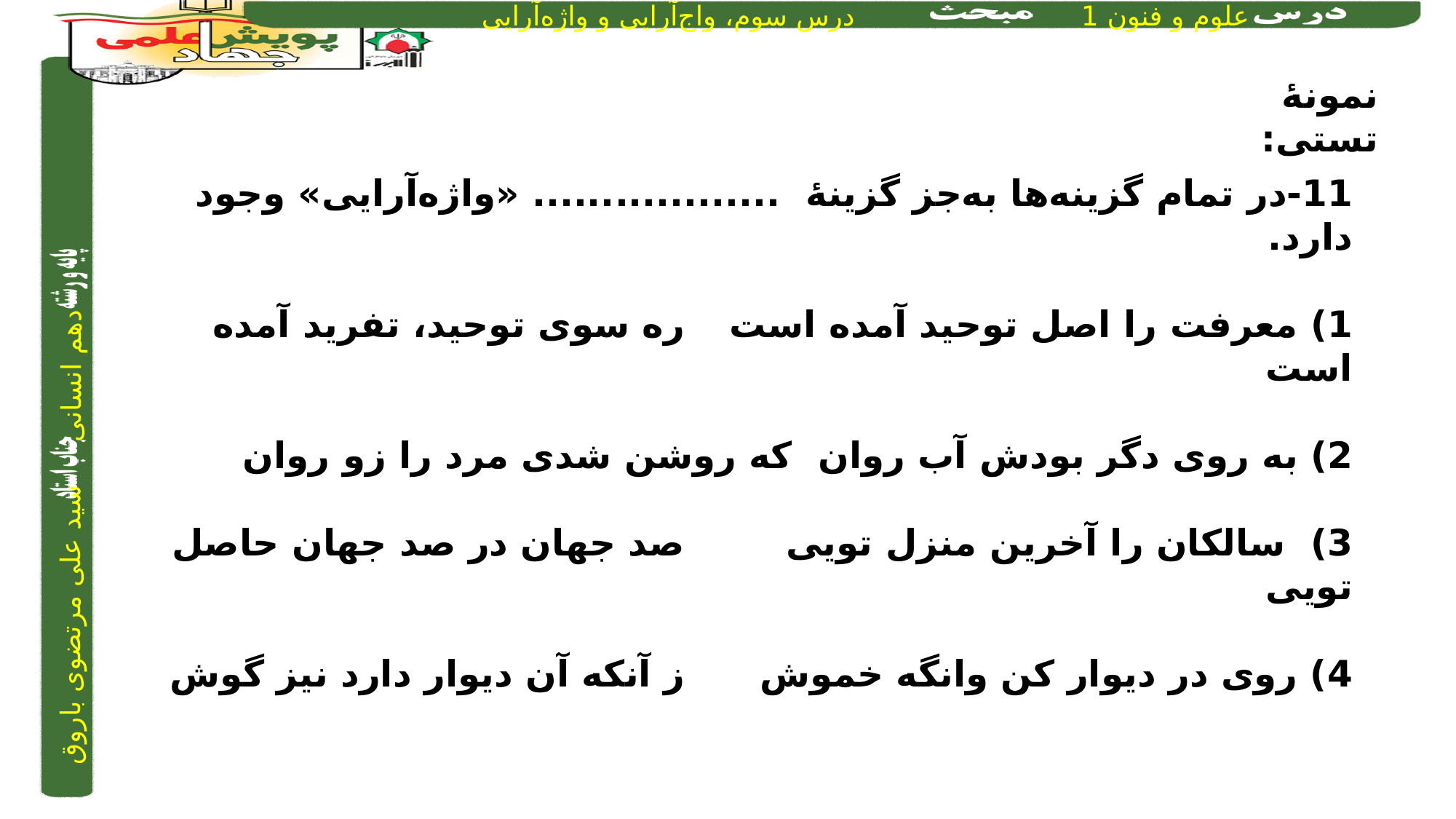

نمونۀ تستی:
11-در تمام گزینه‌ها به‌جز گزینۀ  .................. «واژه‌آرایی» وجود دارد.

1) معرفت را اصل توحید آمده است	 	 ره سوی توحید، تفرید آمده است

2) به روی دگر بودش آب روان	 	 که روشن شدی مرد را زو روان

3)  سالکان را آخرین منزل تویی	 	 صد جهان در صد جهان حاصل تویی

4) روی در دیوار کن وانگه خموش	 	 ز آنکه آن دیوار دارد نیز گوش

2